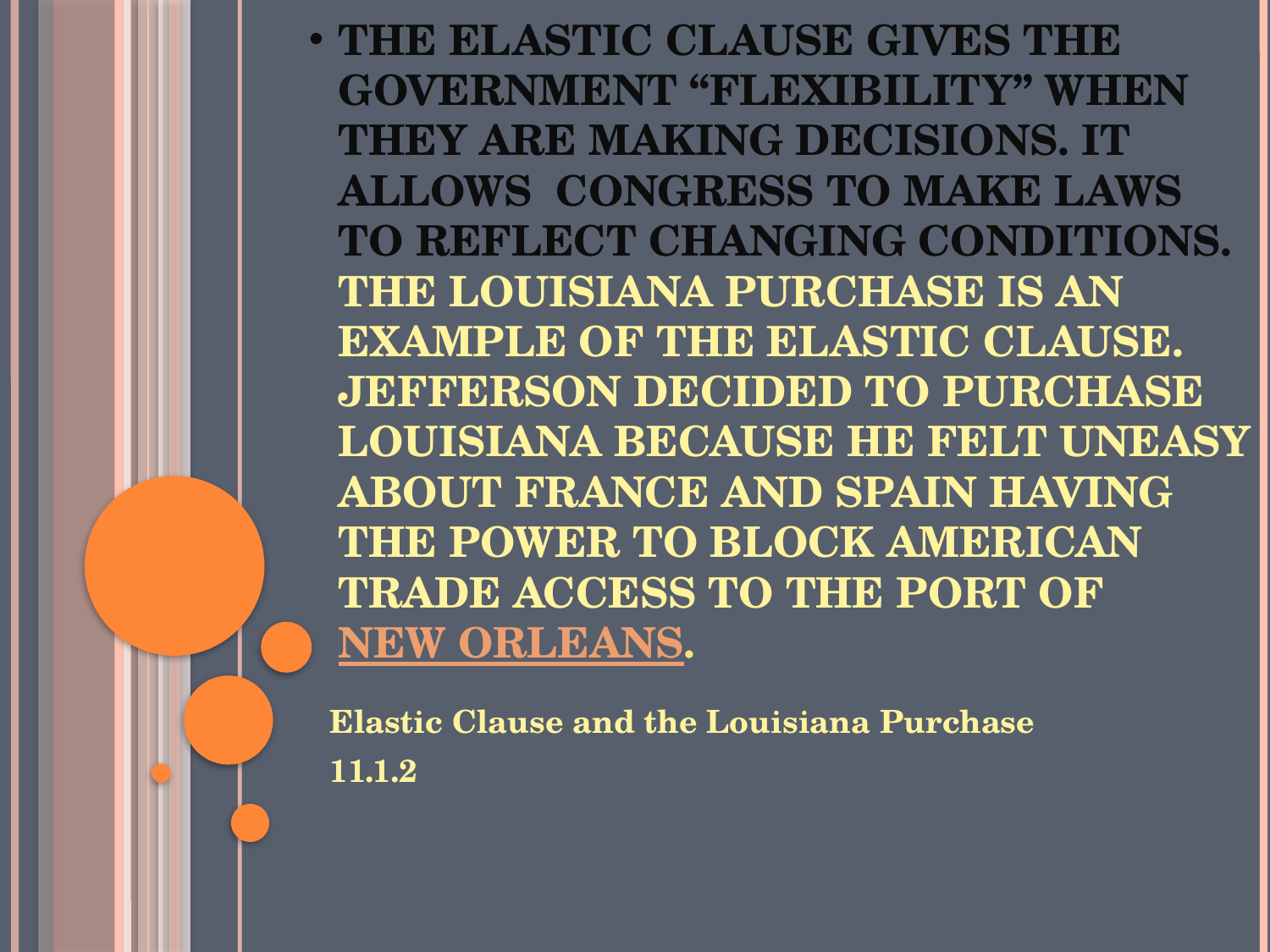

# The elastic clause gives the government “flexibility” when they are making decisions. It allows  congress to make laws to reflect changing conditions. The Louisiana Purchase is an example of the elastic clause. Jefferson decided to purchase Louisiana because he felt uneasy about France and Spain having the power to block American trade access to the port of New Orleans.
Elastic Clause and the Louisiana Purchase
11.1.2